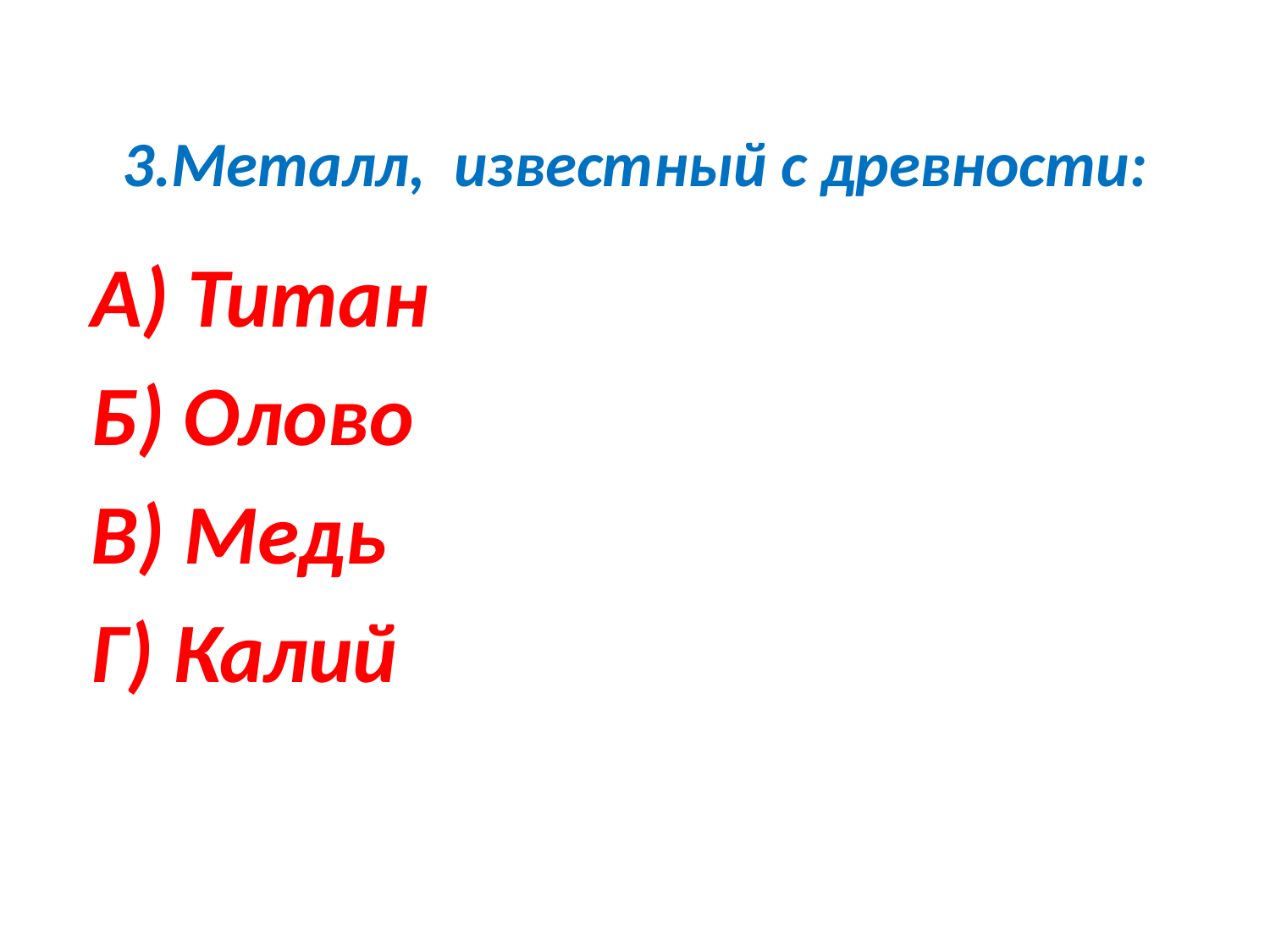

# 3.Металл,  известный с древности:
А) Титан
Б) Олово
В) Медь
Г) Калий